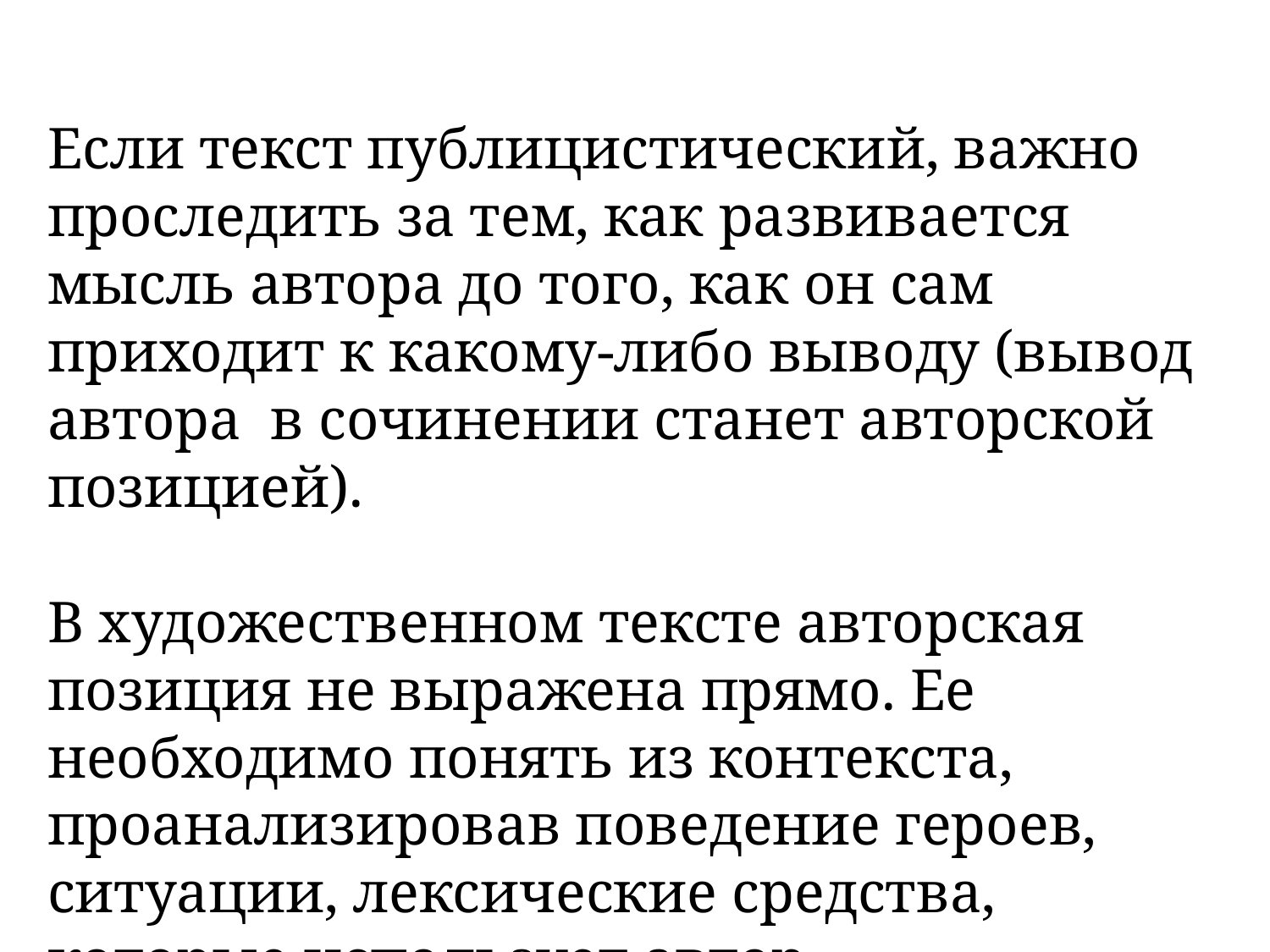

Если текст публицистический, важно проследить за тем, как развивается мысль автора до того, как он сам приходит к какому-либо выводу (вывод автора  в сочинении станет авторской позицией).

В художественном тексте авторская позиция не выражена прямо. Ее необходимо понять из контекста, проанализировав поведение героев, ситуации, лексические средства, которые использует автор.